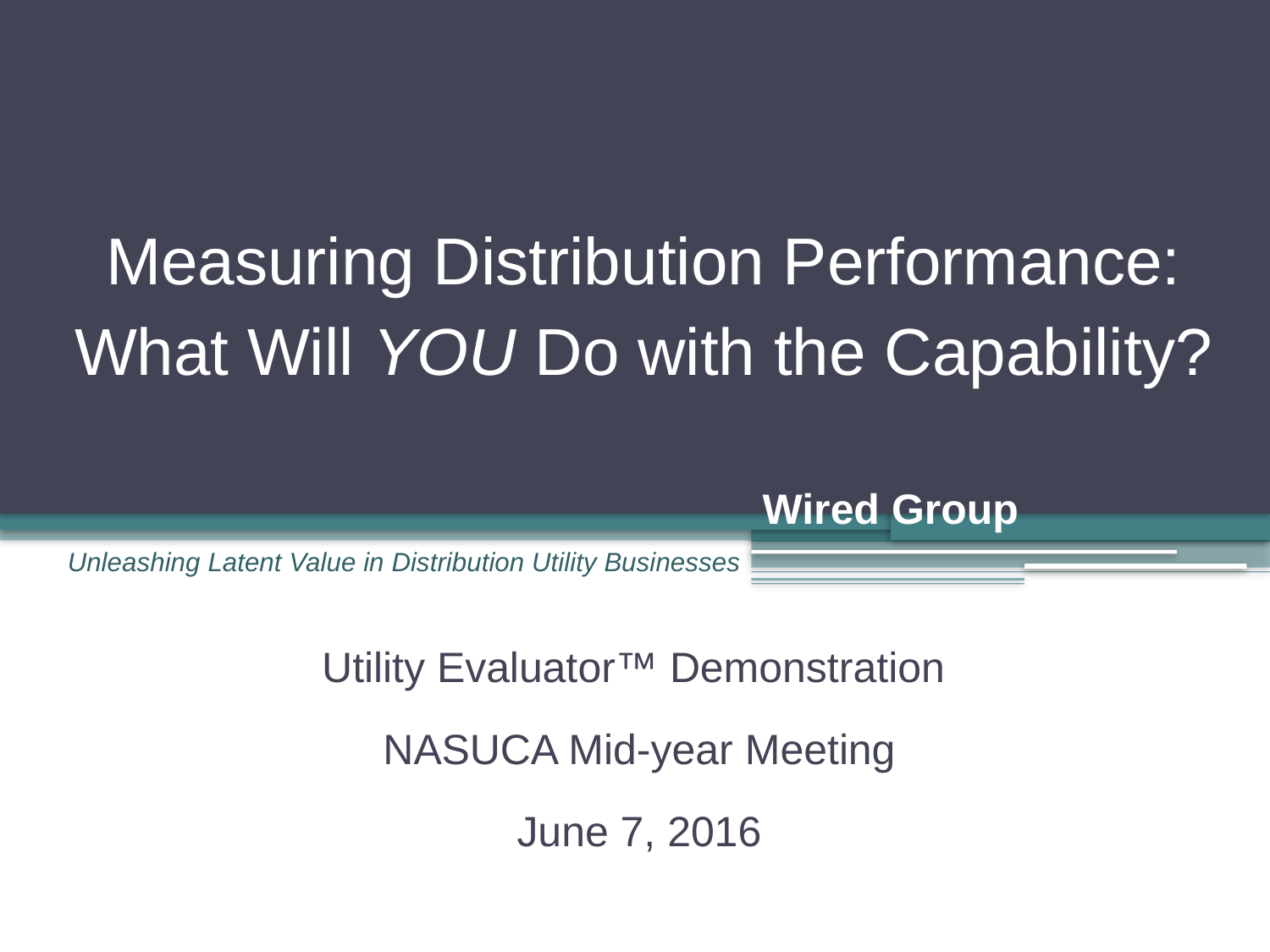

# Measuring Distribution Performance: What Will YOU Do with the Capability?
Unleashing Latent Value in Distribution Utility Businesses
Utility Evaluator™ Demonstration
NASUCA Mid-year Meeting
June 7, 2016